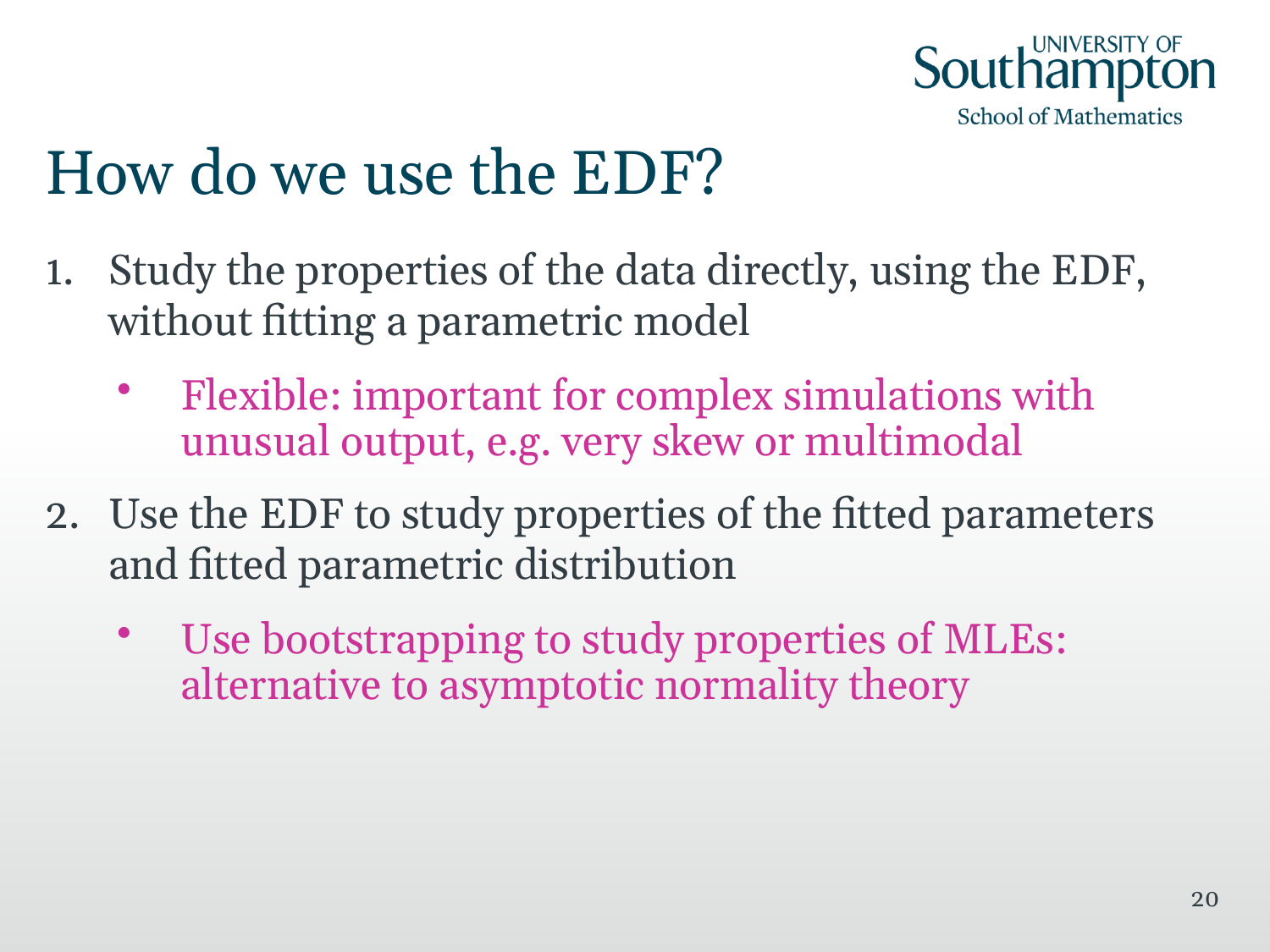

# How do we use the EDF?
Study the properties of the data directly, using the EDF, without fitting a parametric model
Flexible: important for complex simulations with unusual output, e.g. very skew or multimodal
Use the EDF to study properties of the fitted parameters and fitted parametric distribution
Use bootstrapping to study properties of MLEs: alternative to asymptotic normality theory
20